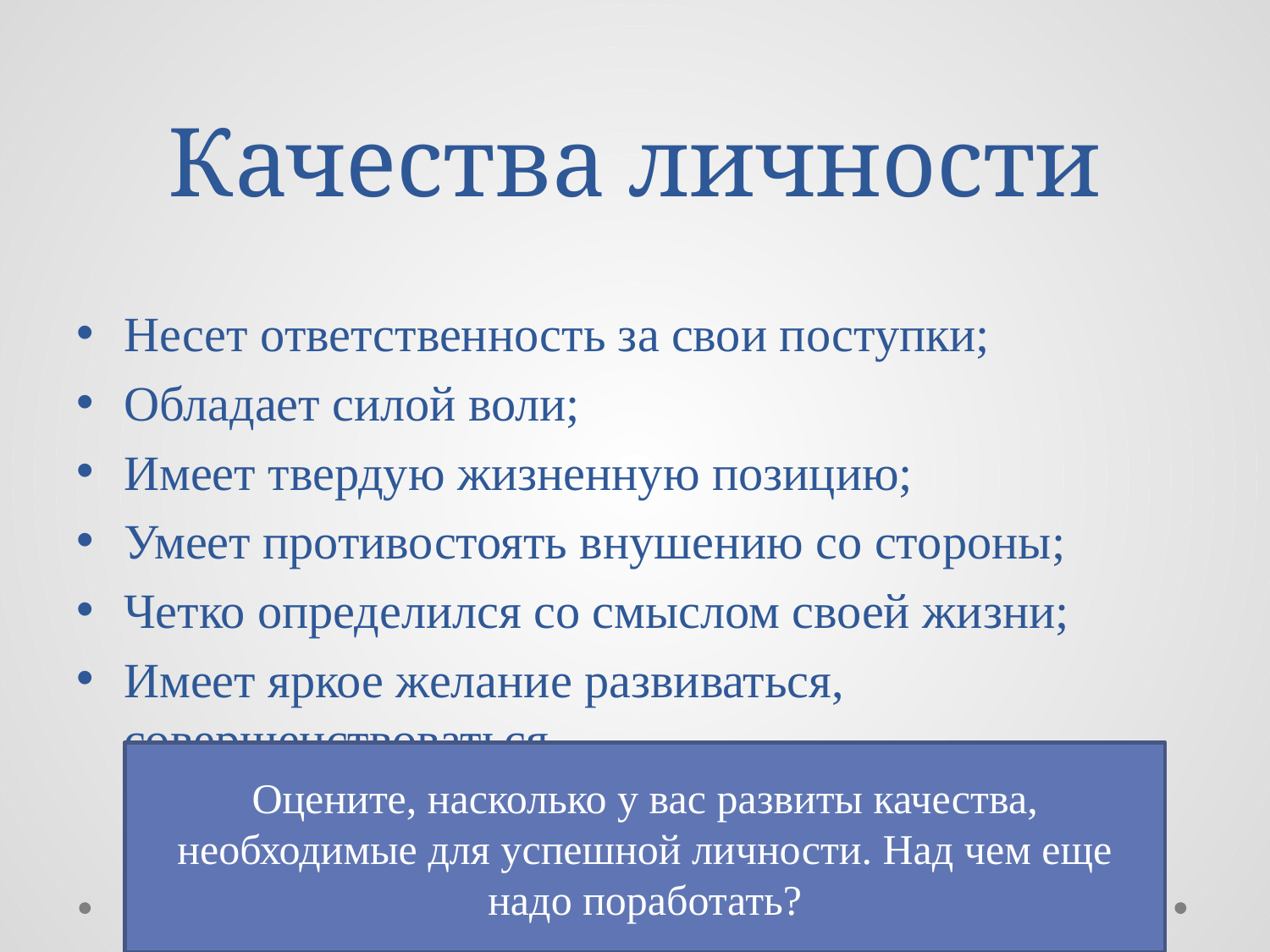

# Качества личности
Несет ответственность за свои поступки;
Обладает силой воли;
Имеет твердую жизненную позицию;
Умеет противостоять внушению со стороны;
Четко определился со смыслом своей жизни;
Имеет яркое желание развиваться, совершенствоваться.

Оцените, насколько у вас развиты качества, необходимые для успешной личности. Над чем еще надо поработать?